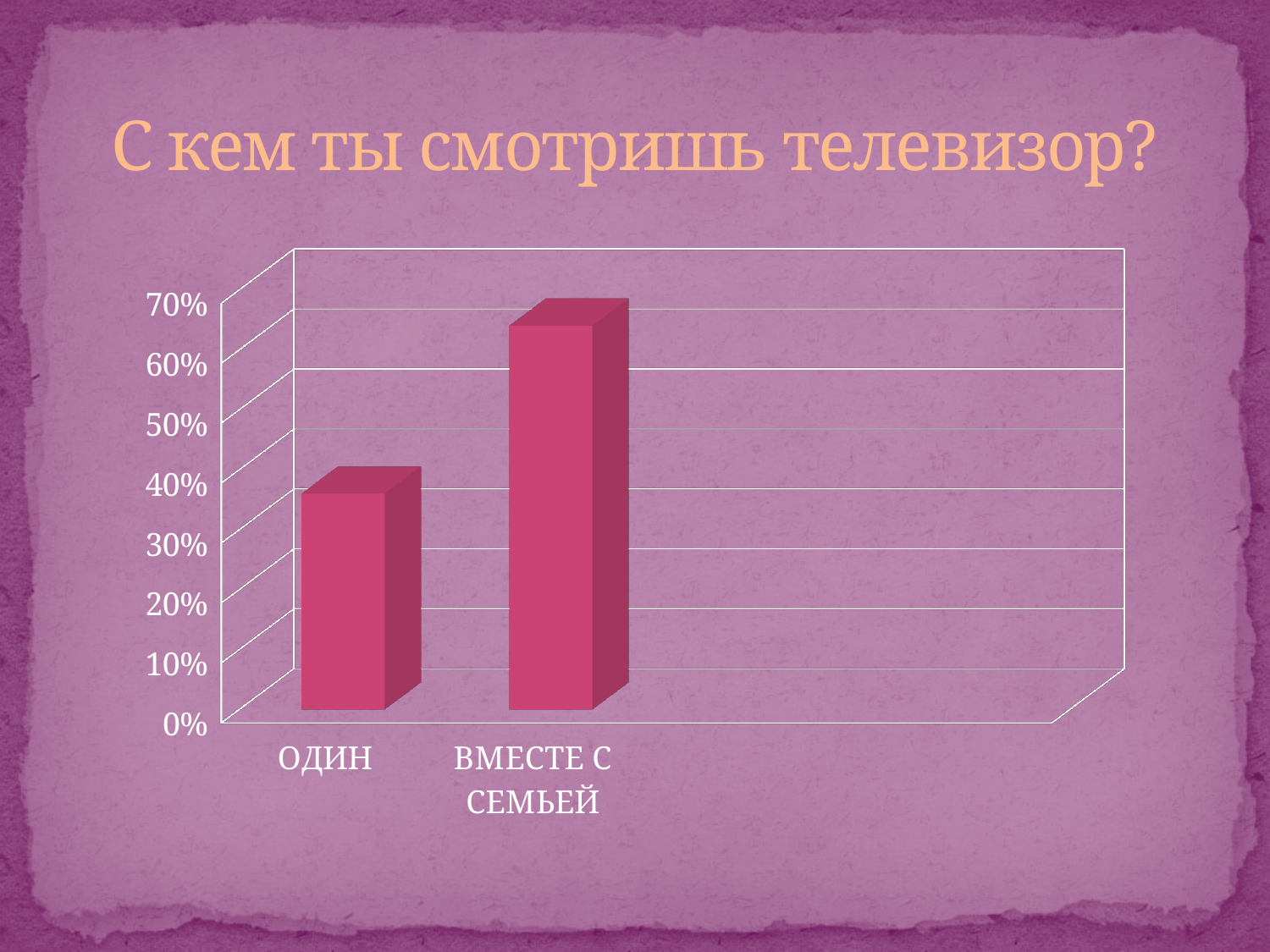

# С кем ты смотришь телевизор?

[unsupported chart]